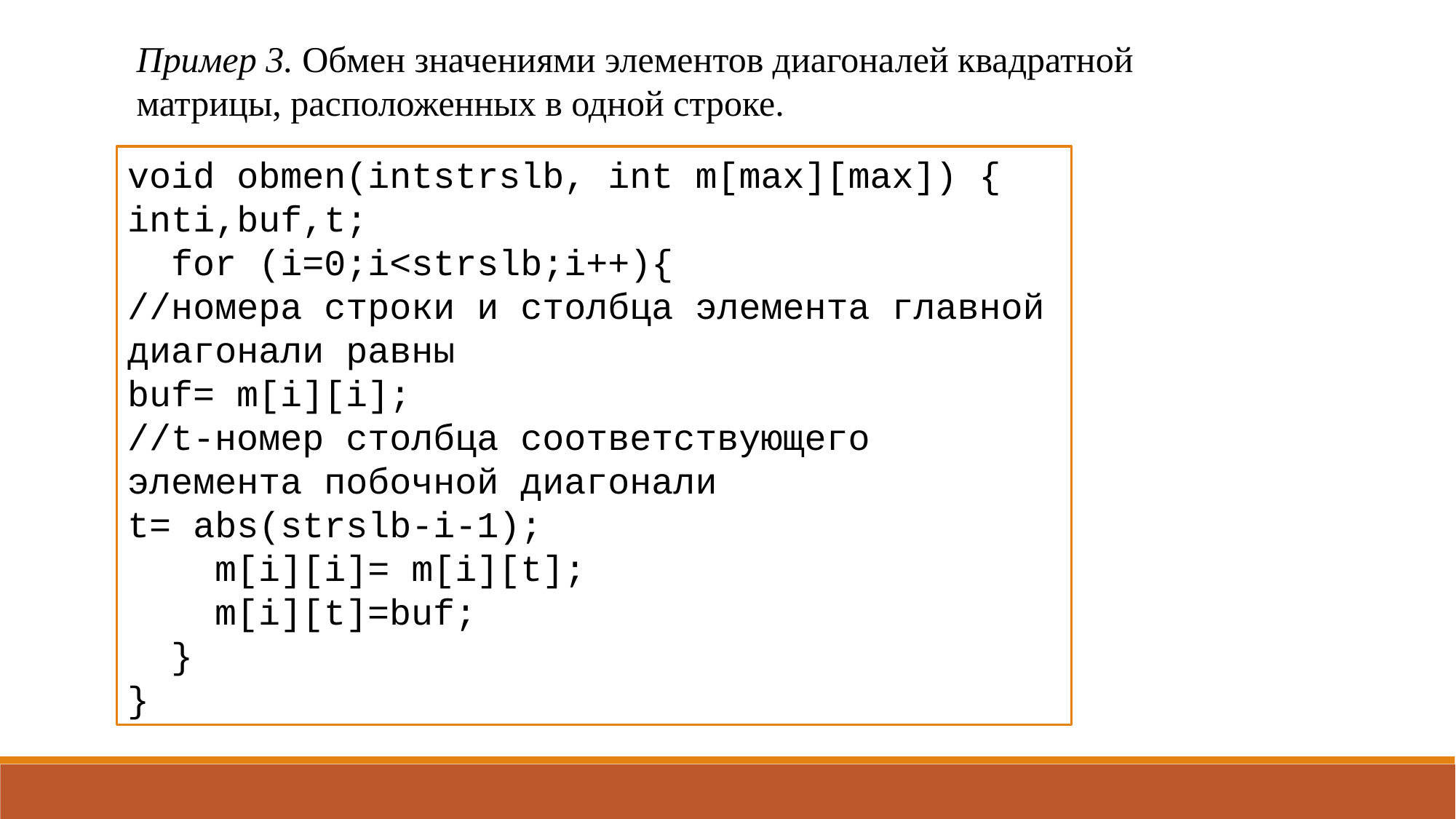

Пример 3. Обмен значениями элементов диагоналей квадратной матрицы, расположенных в одной строке.
void obmen(intstrslb, int m[max][max]) {
inti,buf,t;
  for (i=0;i<strslb;i++){
//номера строки и столбца элемента главной диагонали равны
buf= m[i][i];
//t-номер столбца соответствующего элемента побочной диагонали
t= abs(strslb-i-1);
    m[i][i]= m[i][t];
    m[i][t]=buf;
  }
}